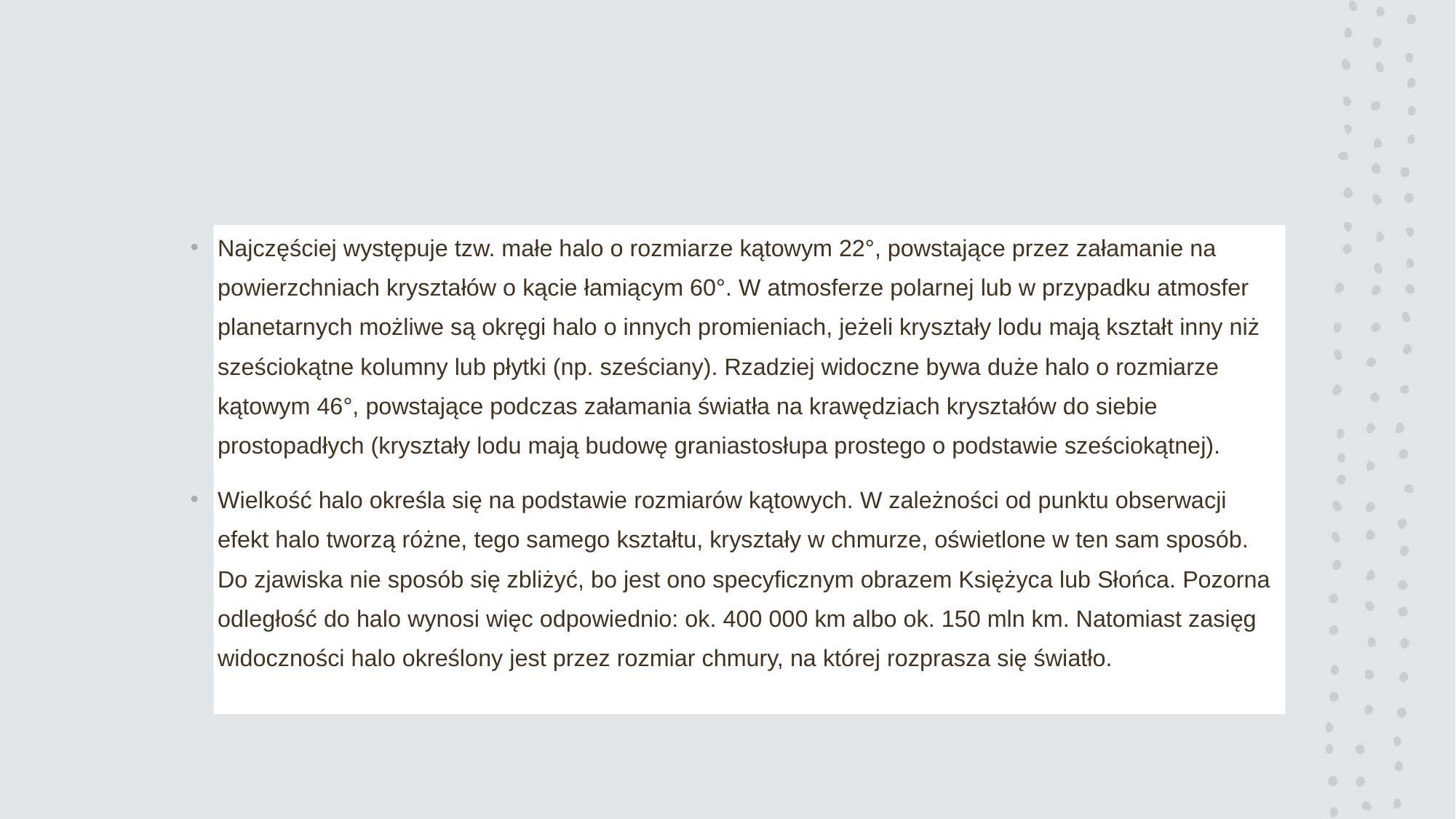

Najczęściej występuje tzw. małe halo o rozmiarze kątowym 22°, powstające przez załamanie na powierzchniach kryształów o kącie łamiącym 60°. W atmosferze polarnej lub w przypadku atmosfer planetarnych możliwe są okręgi halo o innych promieniach, jeżeli kryształy lodu mają kształt inny niż sześciokątne kolumny lub płytki (np. sześciany). Rzadziej widoczne bywa duże halo o rozmiarze kątowym 46°, powstające podczas załamania światła na krawędziach kryształów do siebie prostopadłych (kryształy lodu mają budowę graniastosłupa prostego o podstawie sześciokątnej).
Wielkość halo określa się na podstawie rozmiarów kątowych. W zależności od punktu obserwacji efekt halo tworzą różne, tego samego kształtu, kryształy w chmurze, oświetlone w ten sam sposób. Do zjawiska nie sposób się zbliżyć, bo jest ono specyficznym obrazem Księżyca lub Słońca. Pozorna odległość do halo wynosi więc odpowiednio: ok. 400 000 km albo ok. 150 mln km. Natomiast zasięg widoczności halo określony jest przez rozmiar chmury, na której rozprasza się światło.